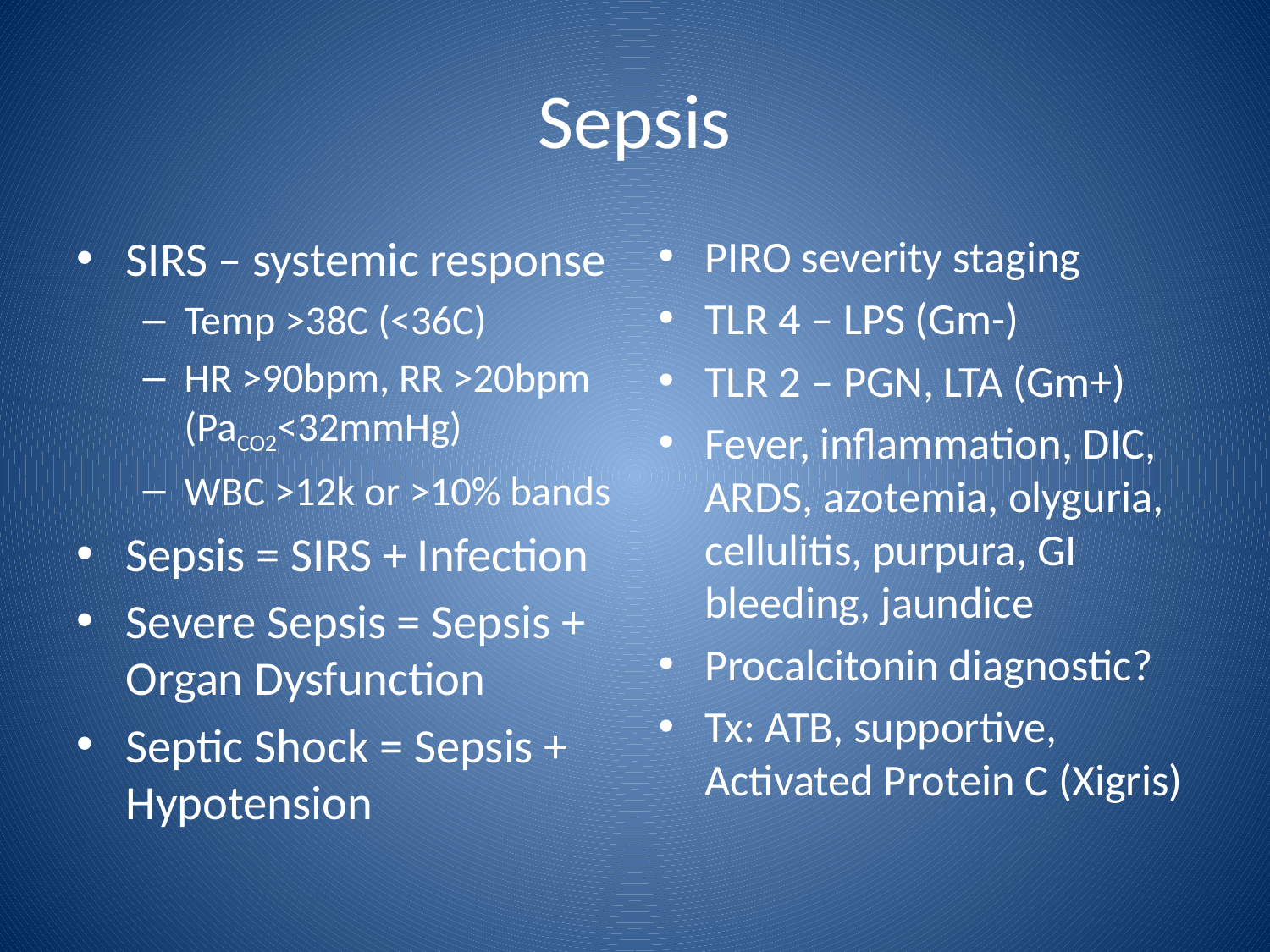

# Sepsis
SIRS – systemic response
Temp >38C (<36C)
HR >90bpm, RR >20bpm (PaCO2<32mmHg)
WBC >12k or >10% bands
Sepsis = SIRS + Infection
Severe Sepsis = Sepsis + Organ Dysfunction
Septic Shock = Sepsis + Hypotension
PIRO severity staging
TLR 4 – LPS (Gm-)
TLR 2 – PGN, LTA (Gm+)
Fever, inflammation, DIC, ARDS, azotemia, olyguria, cellulitis, purpura, GI bleeding, jaundice
Procalcitonin diagnostic?
Tx: ATB, supportive, Activated Protein C (Xigris)